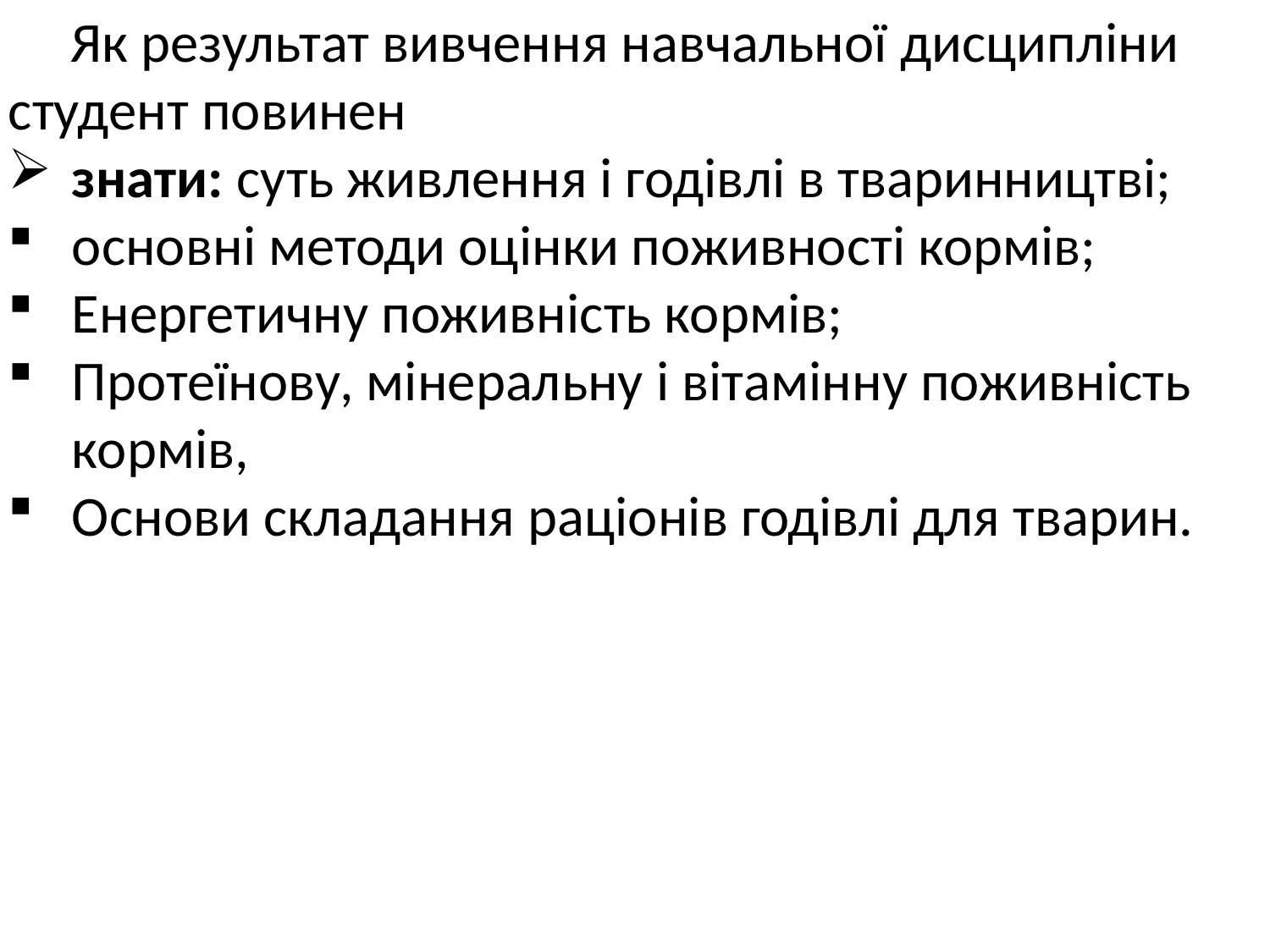

Як результат вивчення навчальної дисципліни студент повинен
знати: суть живлення і годівлі в тваринництві;
основні методи оцінки поживності кормів;
Енергетичну поживність кормів;
Протеїнову, мінеральну і вітамінну поживність кормів,
Основи складання раціонів годівлі для тварин.